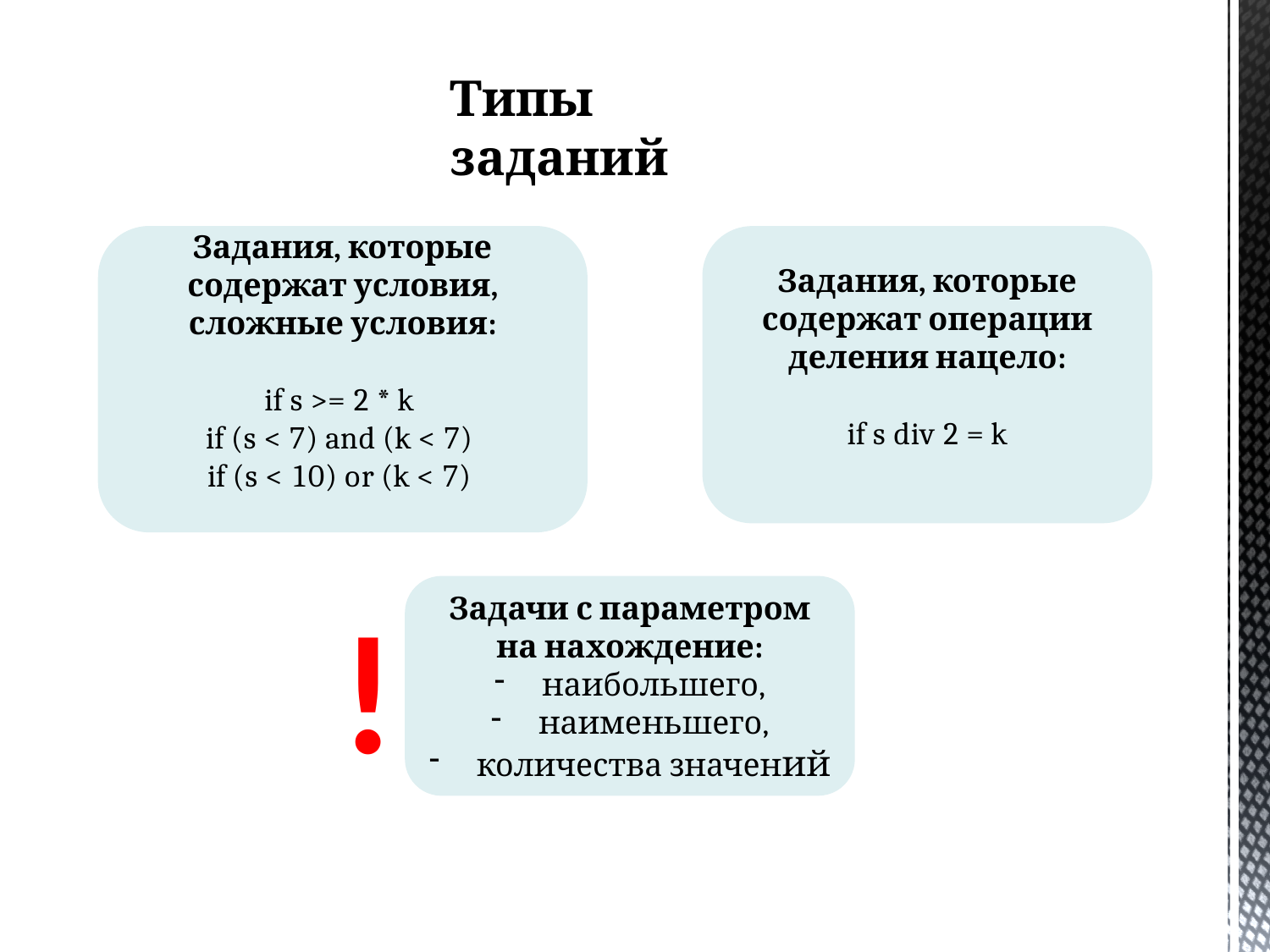

Типы заданий
Задания, которые содержат условия, сложные условия:

if s >= 2 * k
if (s < 7) and (k < 7)
if (s < 10) or (k < 7)

Задания, которые содержат операции деления нацело:

 if s div 2 = k

Задачи с параметром на нахождение:
наибольшего,
наименьшего,
количества значений
!